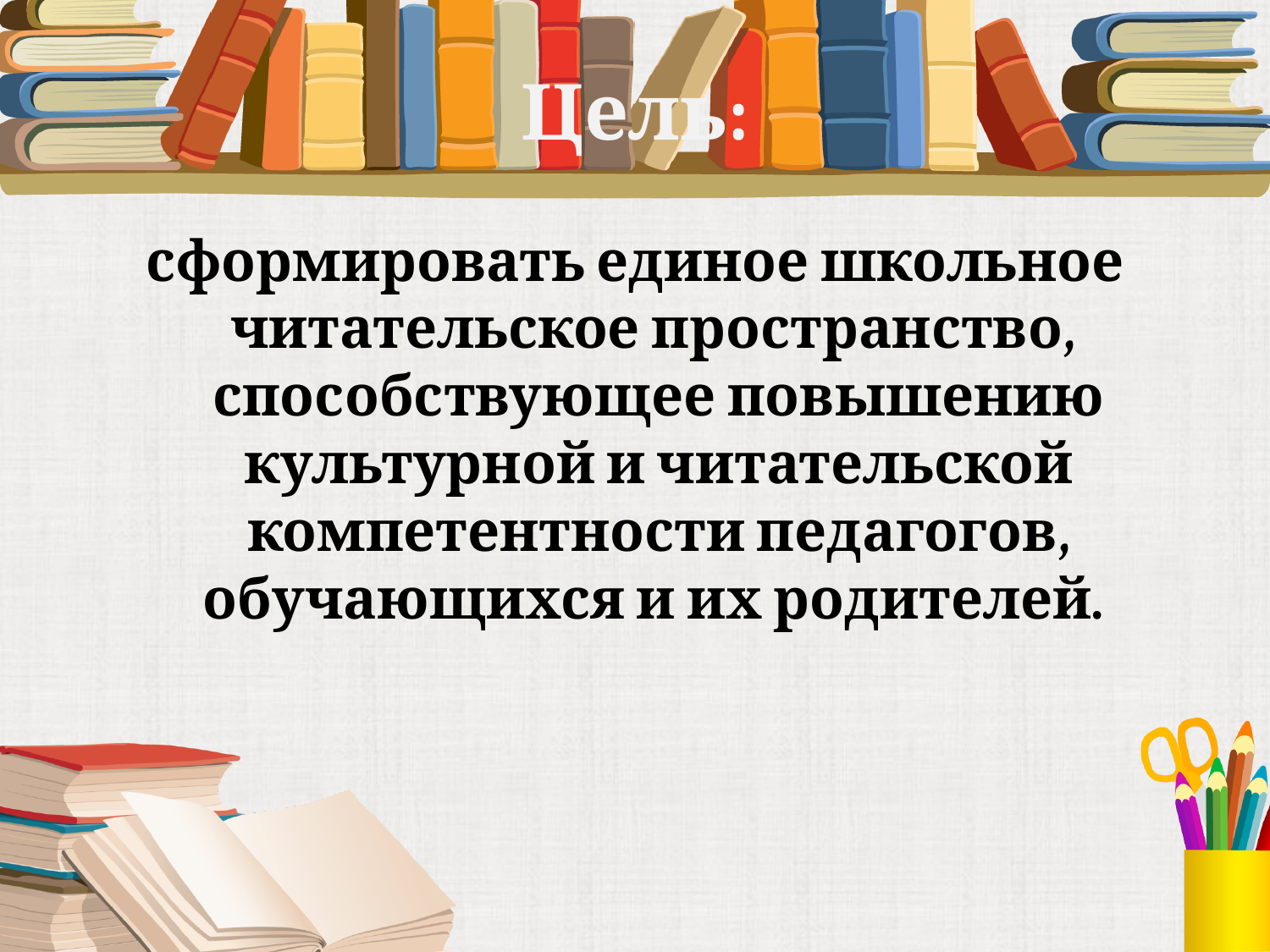

# Цель:
сформировать единое школьное читательское пространство,  способствующее повышению культурной и читательской компетентности педагогов, обучающихся и их родителей.